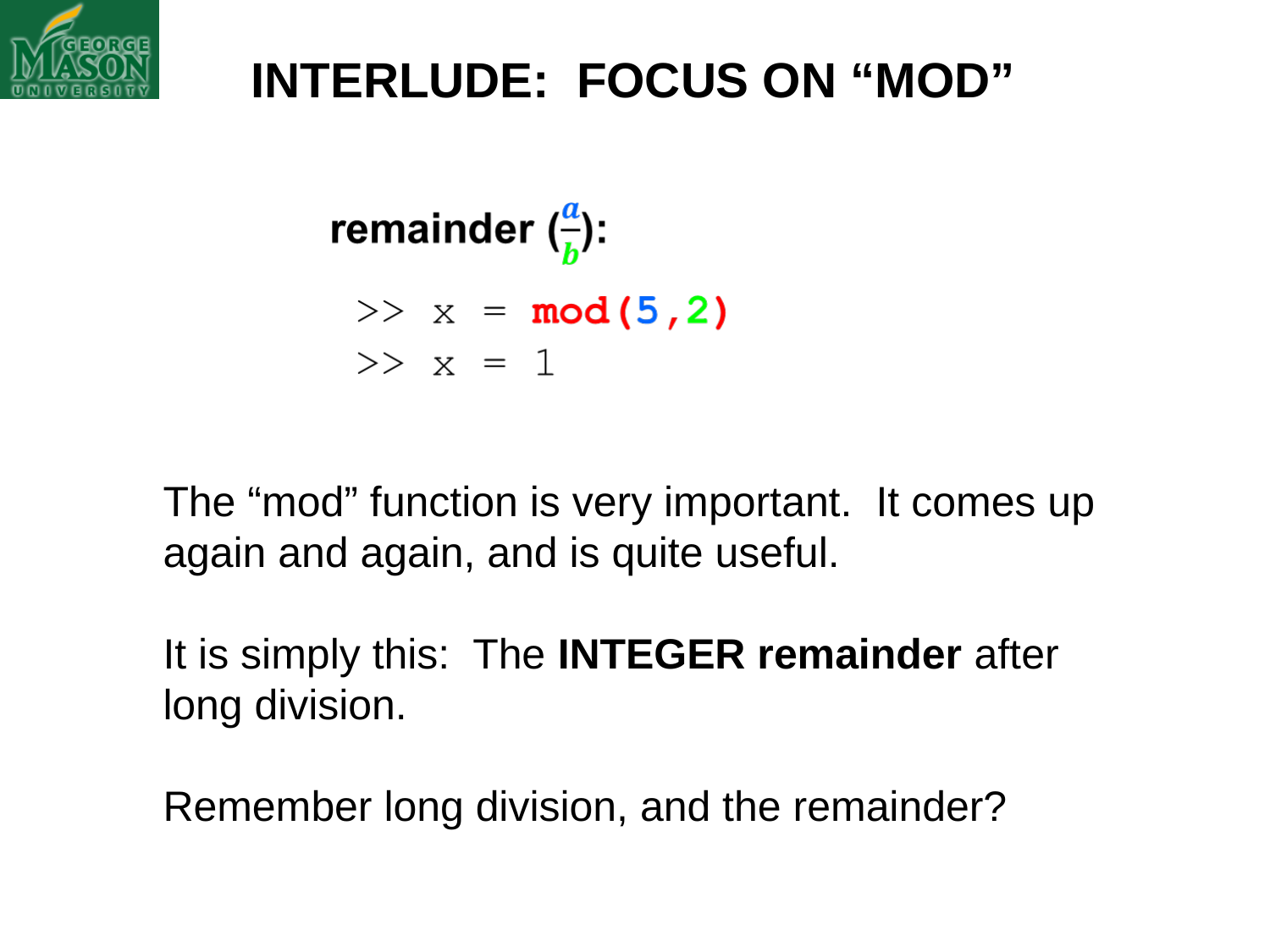

INTERLUDE:  FOCUS ON “MOD”

The “mod” function is very important.  It comes up again and again, and is quite useful.

It is simply this:  The INTEGER remainder after long division.

Remember long division, and the remainder?